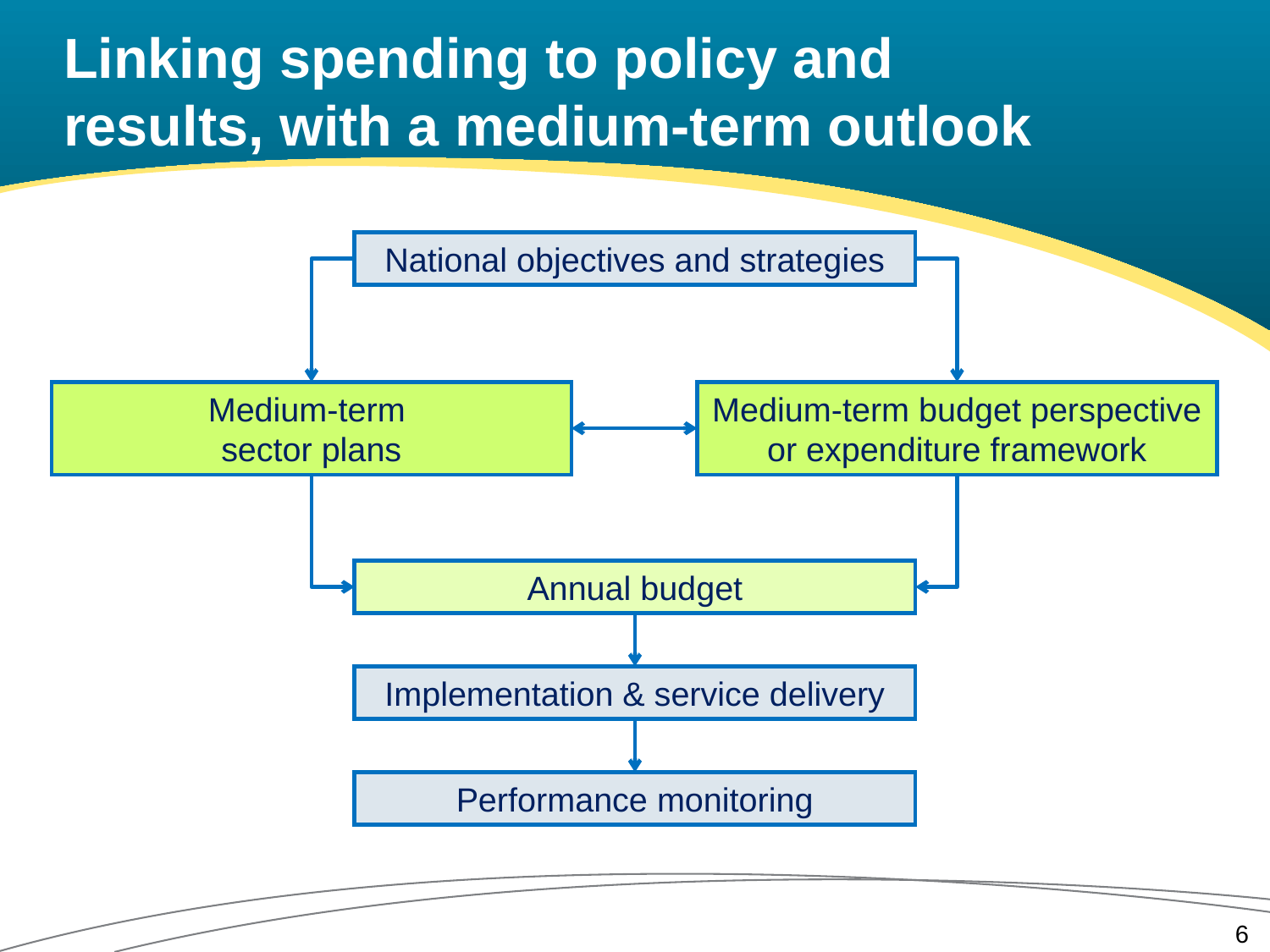

# Linking spending to policy and results, with a medium-term outlook
National objectives and strategies
Medium-term
sector plans
Medium-term budget perspective or expenditure framework
Annual budget
Implementation & service delivery
Performance monitoring
6